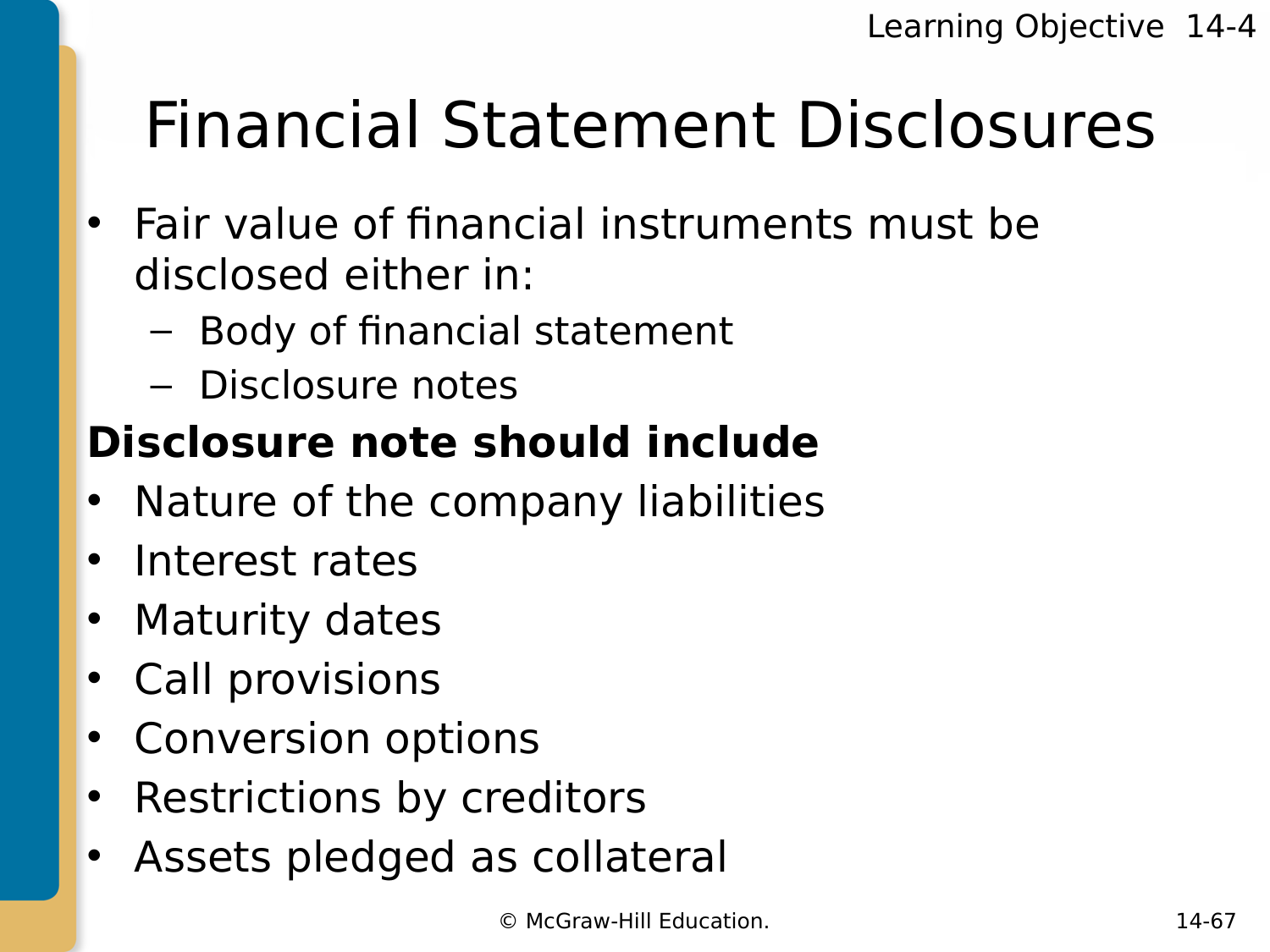

Learning Objective  14-4
# Financial Statement Disclosures
Fair value of financial instruments must be disclosed either in:
Body of financial statement
Disclosure notes
Disclosure note should include
Nature of the company liabilities
Interest rates
Maturity dates
Call provisions
Conversion options
Restrictions by creditors
Assets pledged as collateral